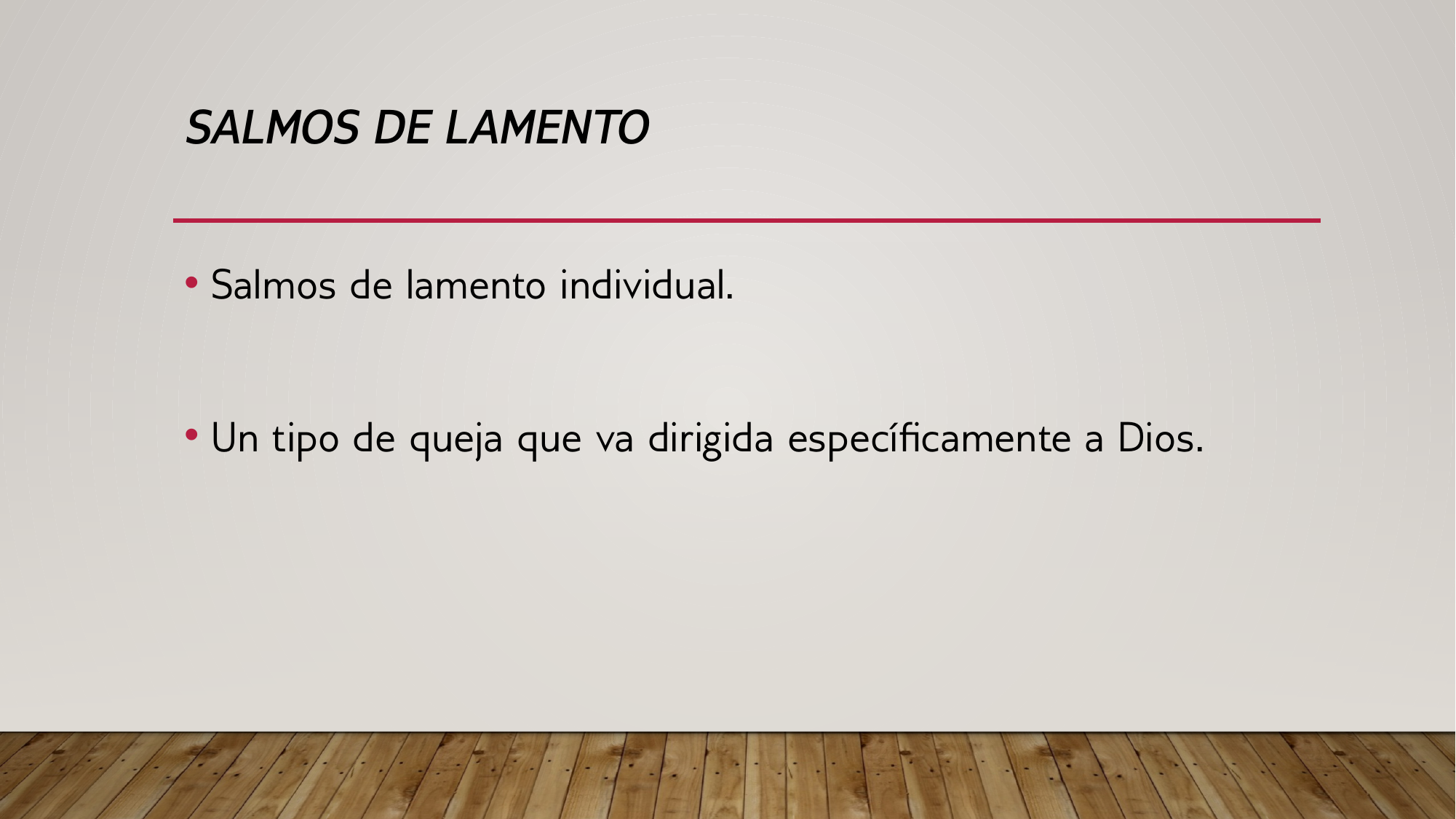

# Salmos de lamento
Salmos de lamento individual.

Un tipo de queja que va dirigida específicamente a Dios.